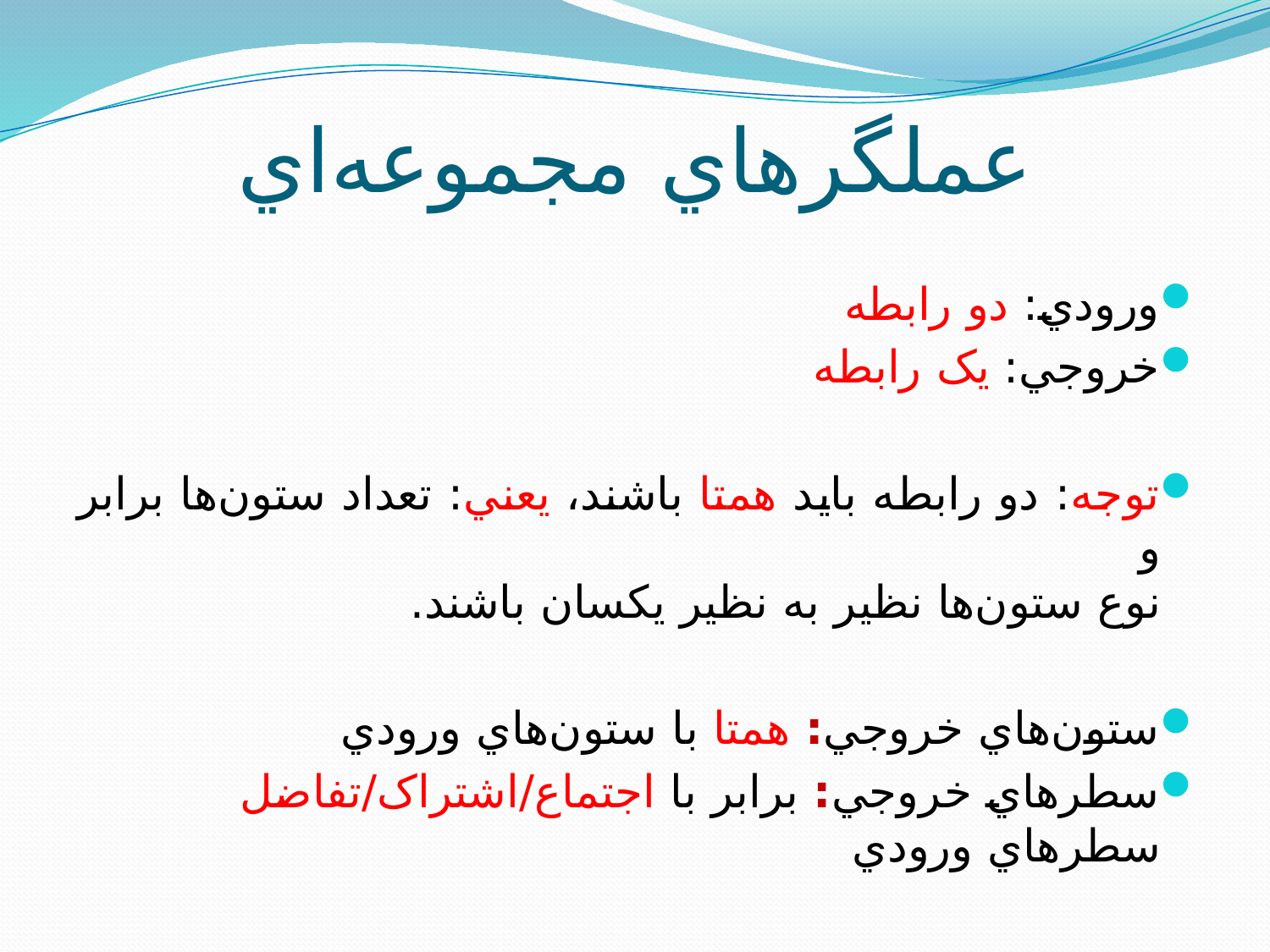

# عملگرهاي مجموعه‌اي
ورودي: دو رابطه
خروجي: يک رابطه

توجه: دو رابطه بايد همتا باشند، يعني: تعداد ستون‌ها برابر و
نوع ستون‌ها نظير به نظير يکسان باشند.

ستون‌هاي خروجي: همتا با ستون‌هاي ورودي
سطرهاي خروجي: برابر با اجتماع/اشتراک/تفاضل سطرهاي ورودي